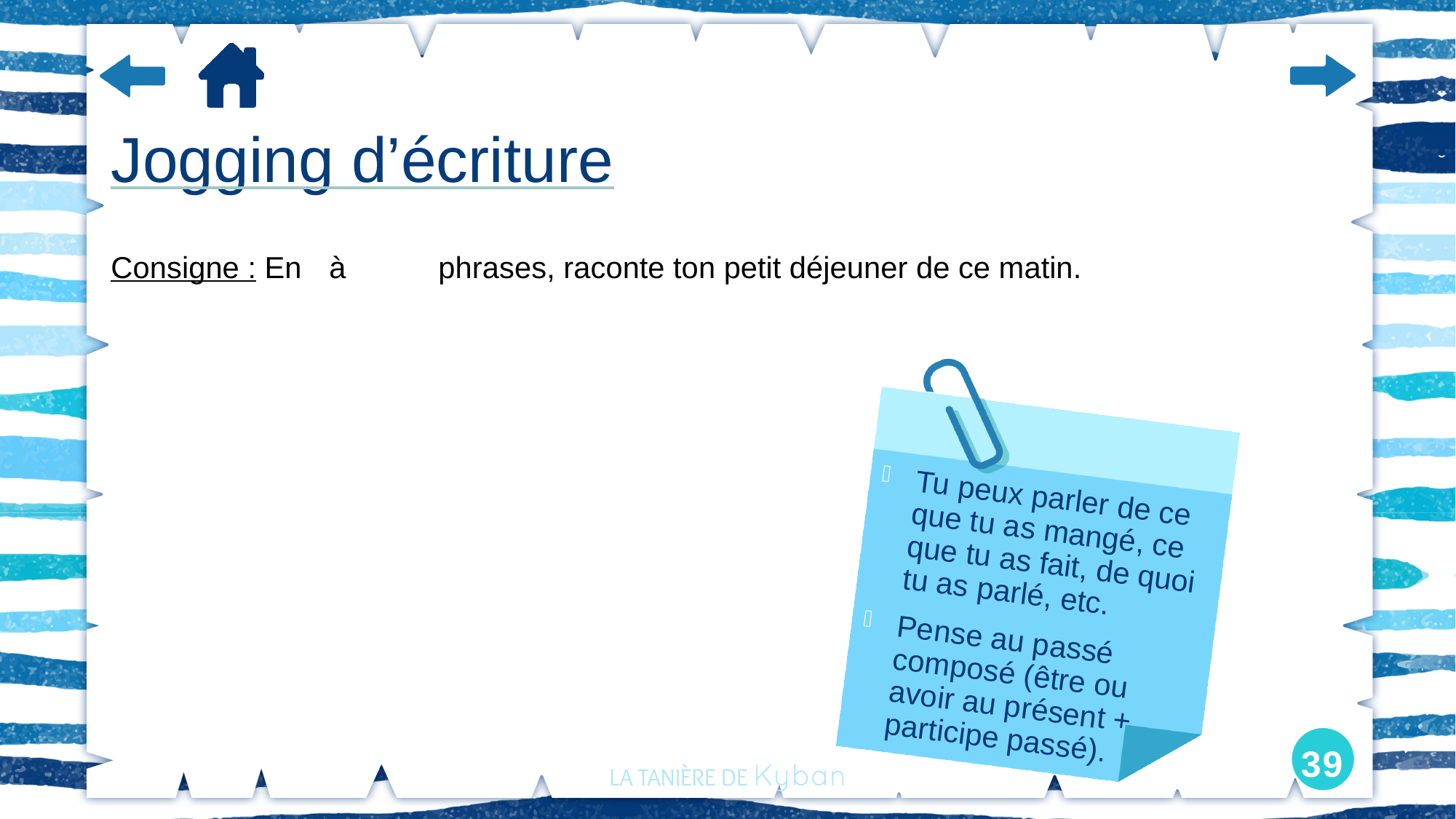

# Jogging d’écriture
Consigne : En	à	phrases, raconte ton petit déjeuner de ce matin.
Tu peux parler de ce que tu as mangé, ce que tu as fait, de quoi tu as parlé, etc.
Pense au passé composé (être ou avoir au présent + participe passé).
39